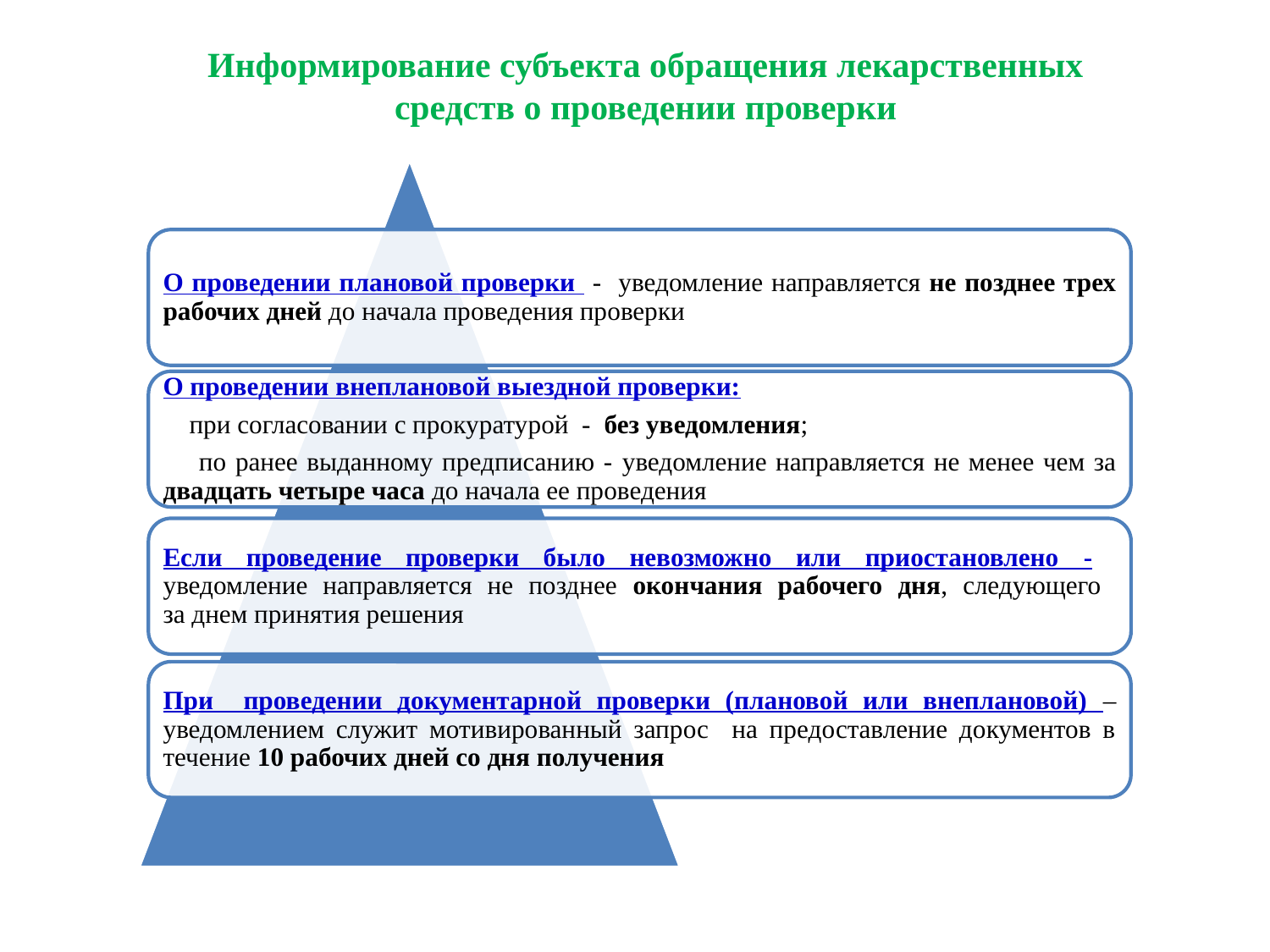

# Информирование субъекта обращения лекарственных средств о проведении проверки
О проведении плановой проверки  -  уведомление направляется не позднее трех рабочих дней до начала проведения проверки
О проведении внеплановой выездной проверки:
    при согласовании с прокуратурой  -  без уведомления;
    по ранее выданному предписанию - уведомление направляется не менее чем за двадцать четыре часа до начала ее проведения
Если проведение проверки было невозможно или приостановлено -  уведомление направляется не позднее окончания рабочего дня, следующего
за днем принятия решения
При  проведении документарной проверки (плановой или внеплановой) – уведомлением служит мотивированный запрос  на предоставление документов в течение 10 рабочих дней со дня получения